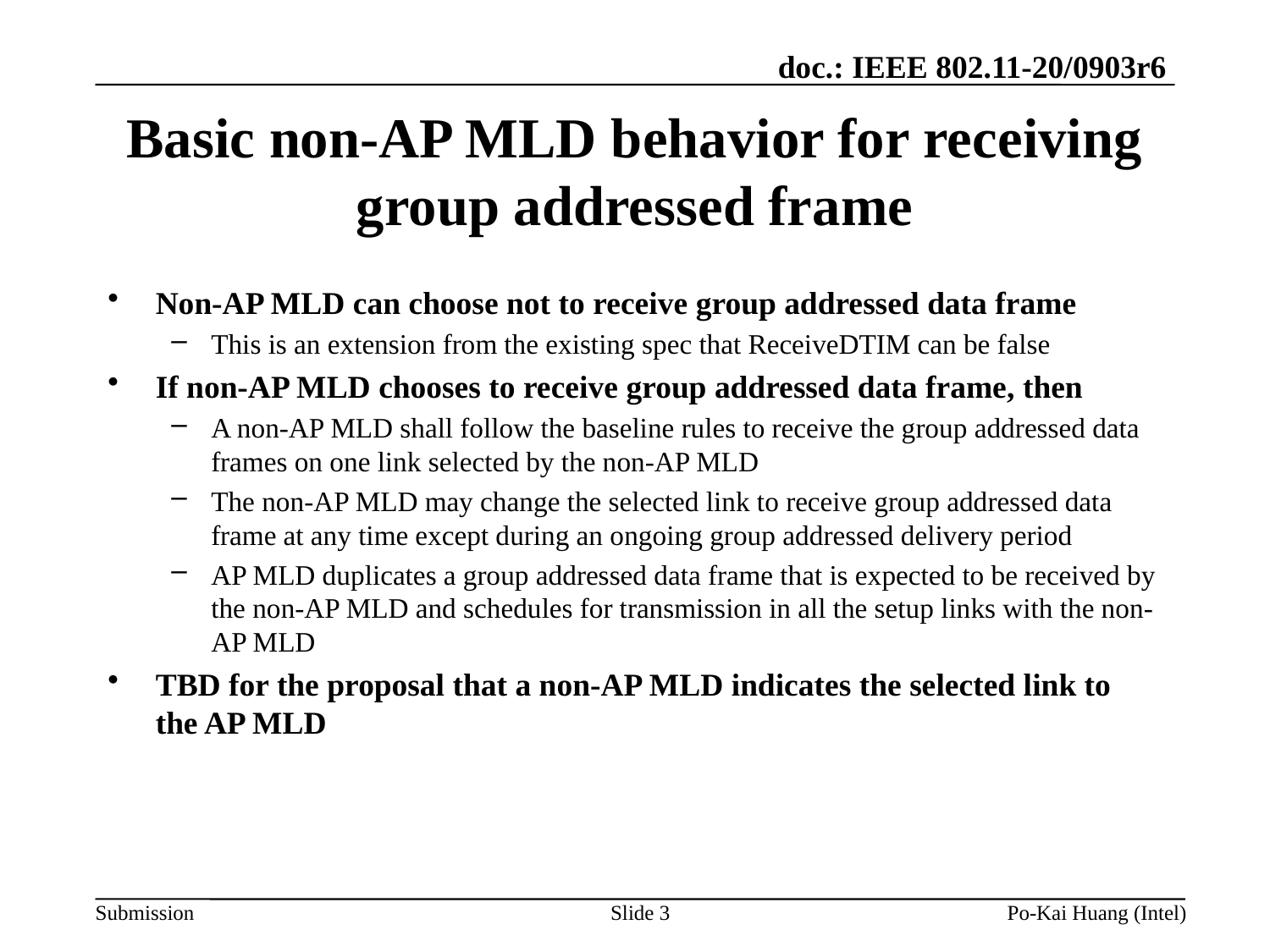

# Basic non-AP MLD behavior for receiving group addressed frame
Non-AP MLD can choose not to receive group addressed data frame
This is an extension from the existing spec that ReceiveDTIM can be false
If non-AP MLD chooses to receive group addressed data frame, then
A non-AP MLD shall follow the baseline rules to receive the group addressed data frames on one link selected by the non-AP MLD
The non-AP MLD may change the selected link to receive group addressed data frame at any time except during an ongoing group addressed delivery period
AP MLD duplicates a group addressed data frame that is expected to be received by the non-AP MLD and schedules for transmission in all the setup links with the non-AP MLD
TBD for the proposal that a non-AP MLD indicates the selected link to the AP MLD

Slide 3
Po-Kai Huang (Intel)